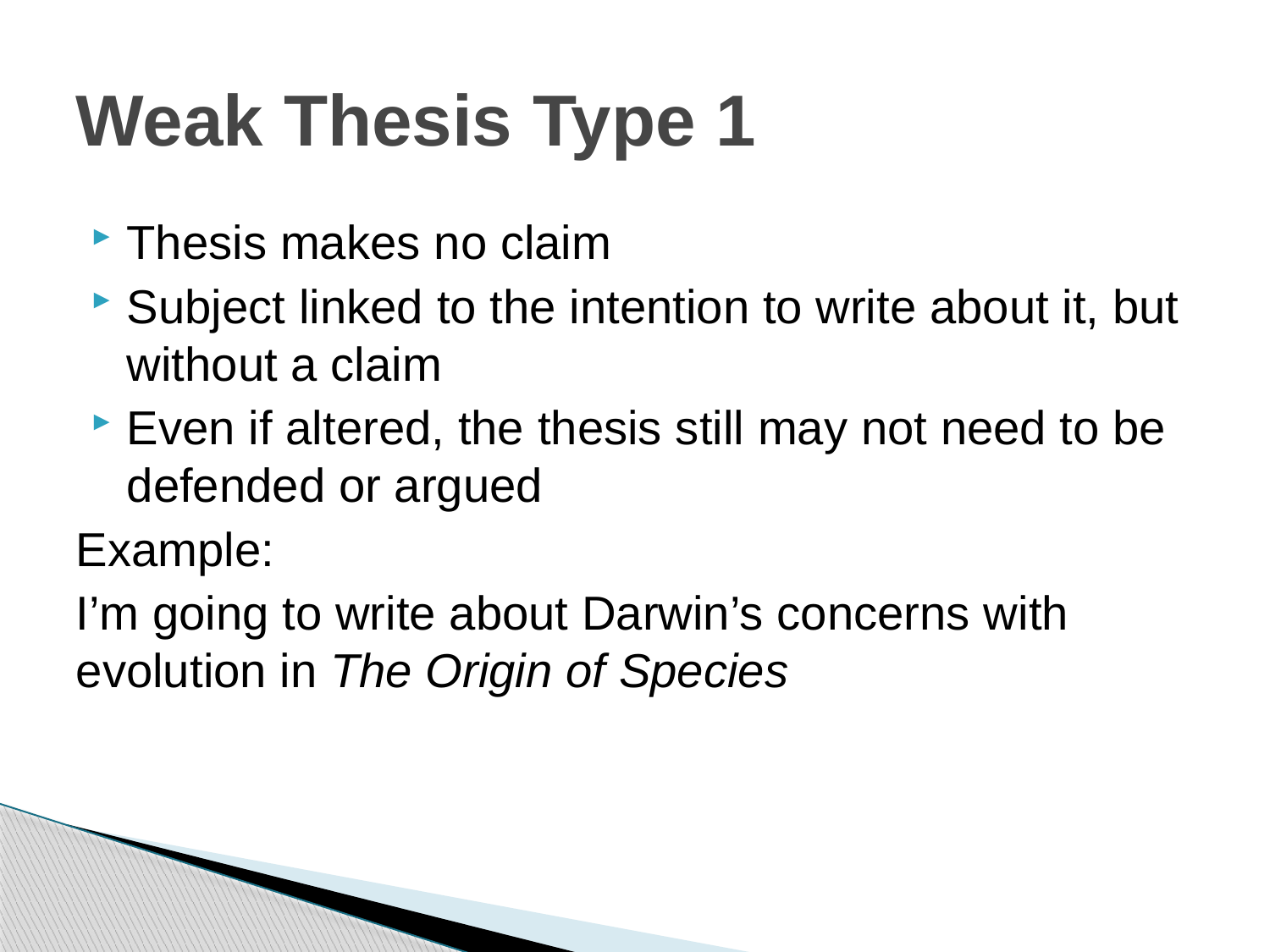

# Weak Thesis Type 1
Thesis makes no claim
Subject linked to the intention to write about it, but without a claim
Even if altered, the thesis still may not need to be defended or argued
Example:
I’m going to write about Darwin’s concerns with evolution in The Origin of Species